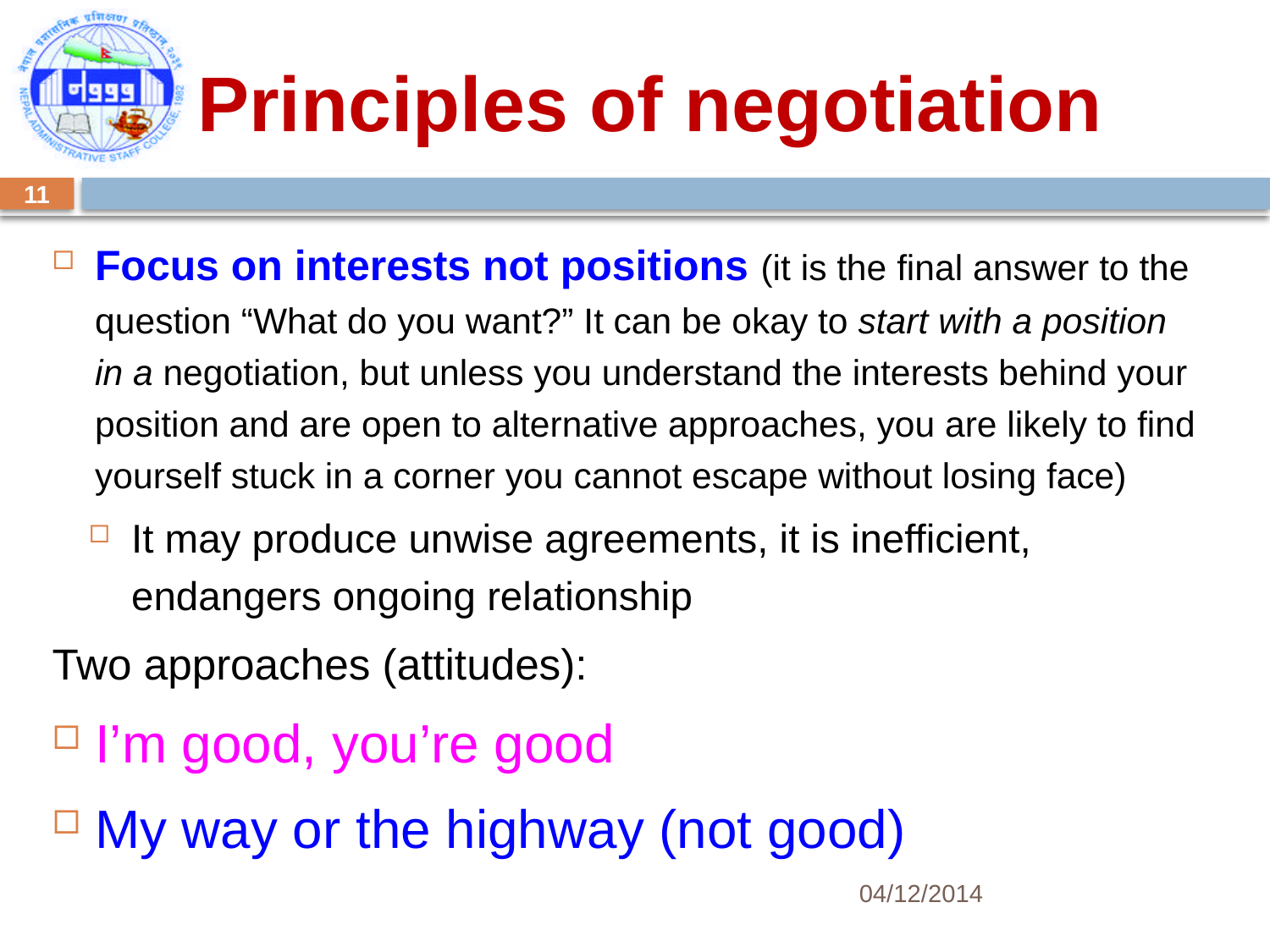

# Principles of negotiation
11
Focus on interests not positions (it is the final answer to the question “What do you want?” It can be okay to start with a position in a negotiation, but unless you understand the interests behind your position and are open to alternative approaches, you are likely to find yourself stuck in a corner you cannot escape without losing face)
It may produce unwise agreements, it is inefficient, endangers ongoing relationship
Two approaches (attitudes):
I’m good, you’re good
My way or the highway (not good)
04/12/2014